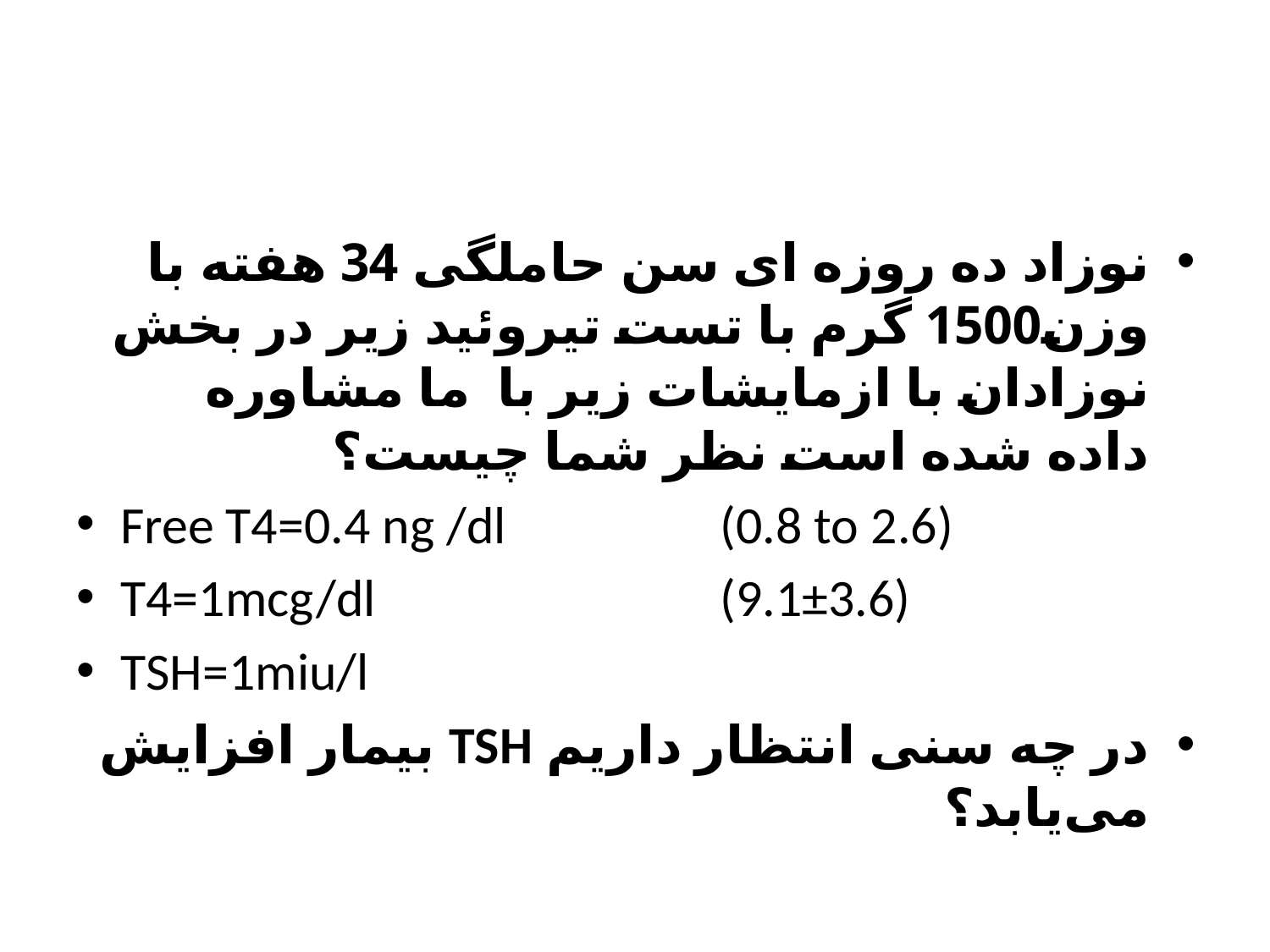

#
نوزاد ده روزه ای سن حاملگی 34 هفته با وزن1500 گرم با تست تیروئید زیر در بخش نوزادان با ازمایشات زیر با  ما مشاوره  داده شده است نظر شما چیست؟
Free T4=0.4 ng /dl                  (0.8 to 2.6)
T4=1mcg/dl                             (9.1±3.6)
TSH=1miu/l
در چه سنی انتظار داریم TSH بیمار افزایش می‌یابد؟